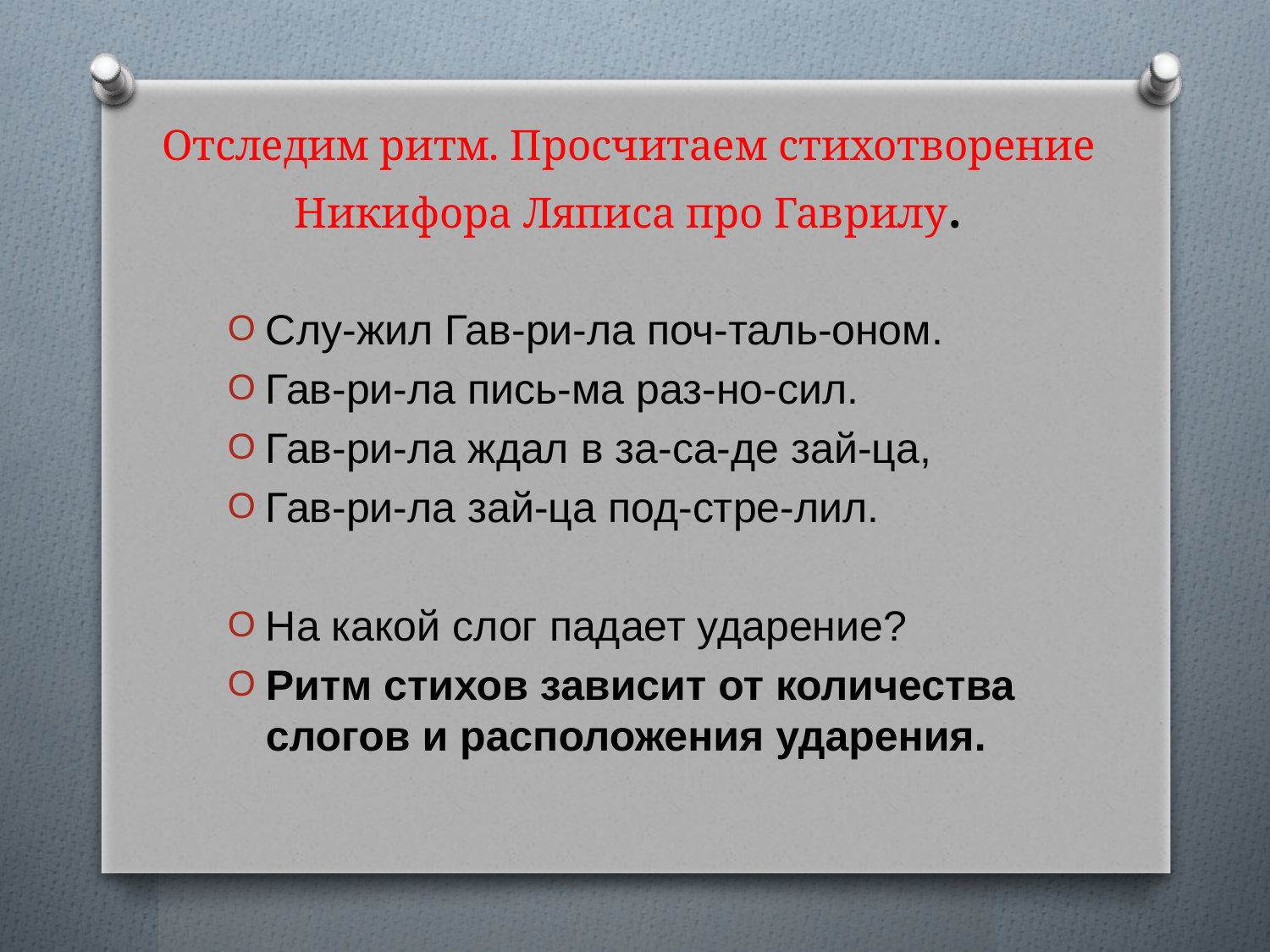

# Отследим ритм. Просчитаем стихотворение Никифора Ляписа про Гаврилу.
Слу-жил Гав-ри-ла поч-таль-оном.
Гав-ри-ла пись-ма раз-но-сил.
Гав-ри-ла ждал в за-са-де зай-ца,
Гав-ри-ла зай-ца под-стре-лил.

На какой слог падает ударение?
Ритм стихов зависит от количества слогов и расположения ударения.